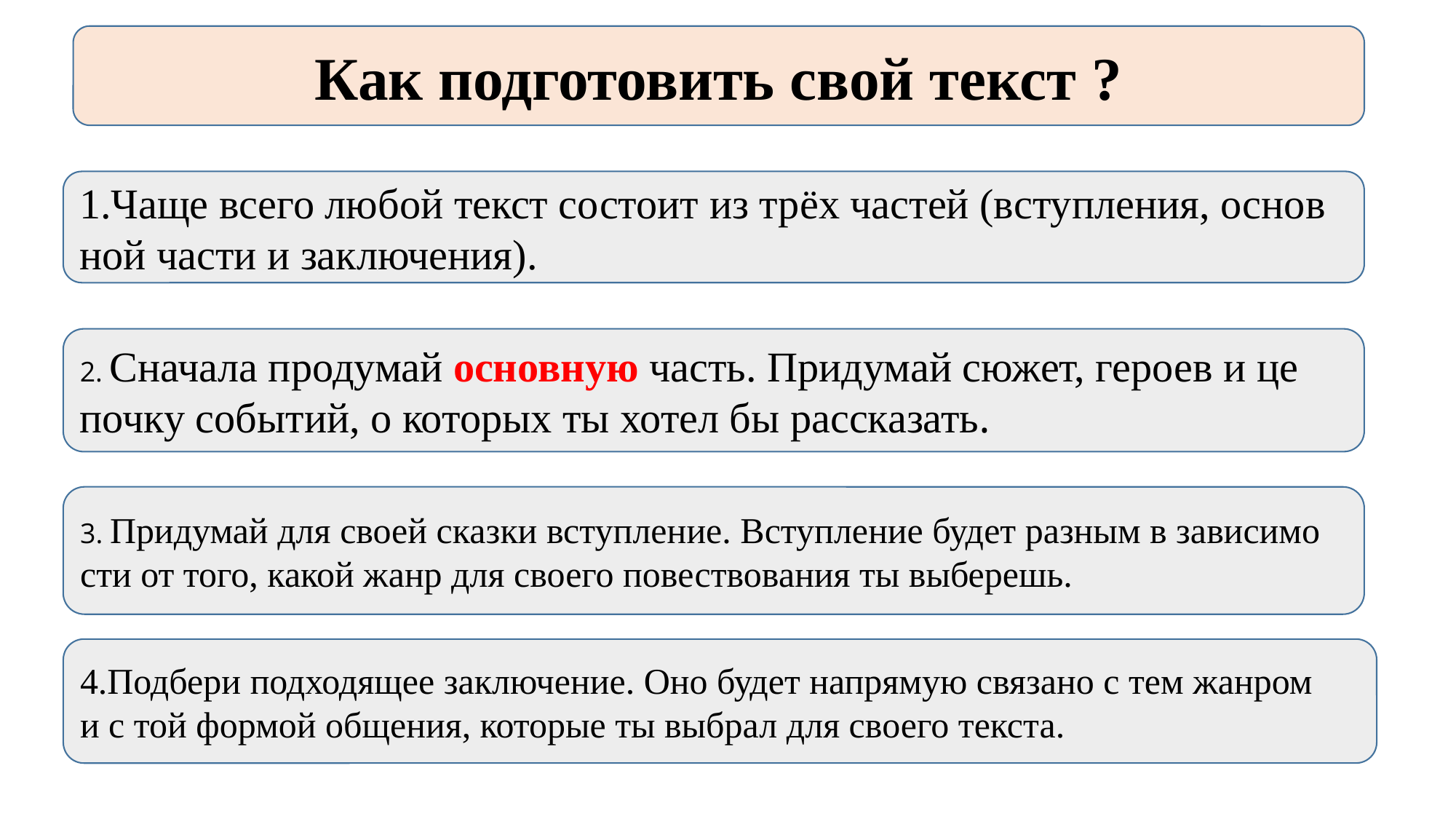

Как подготовить свой текст ?
Ча­ще все­го лю­бой текст со­сто­ит из трёх ча­стей (вступ­ле­ния, ос­нов­ной ча­сти и за­клю­че­ния).
2. Сна­ча­ла про­ду­май ос­нов­ную часть. При­ду­май сю­жет, ге­ро­ев и це­поч­ку со­бы­тий, о ко­то­рых ты хо­тел бы рас­ска­зать.
3. При­ду­май для сво­ей сказ­ки вступ­ле­ние. Вступ­ле­ние бу­дет раз­ным в за­ви­си­мо­сти от то­го, ка­кой жанр для сво­е­го по­вест­во­ва­ния ты вы­бе­решь.
4.Под­бе­ри под­хо­дя­щее за­клю­че­ние. Оно бу­дет на­пря­мую свя­за­но с тем жан­ром и с той фор­мой об­ще­ния, ко­то­рые ты вы­брал для сво­е­го тек­ста.